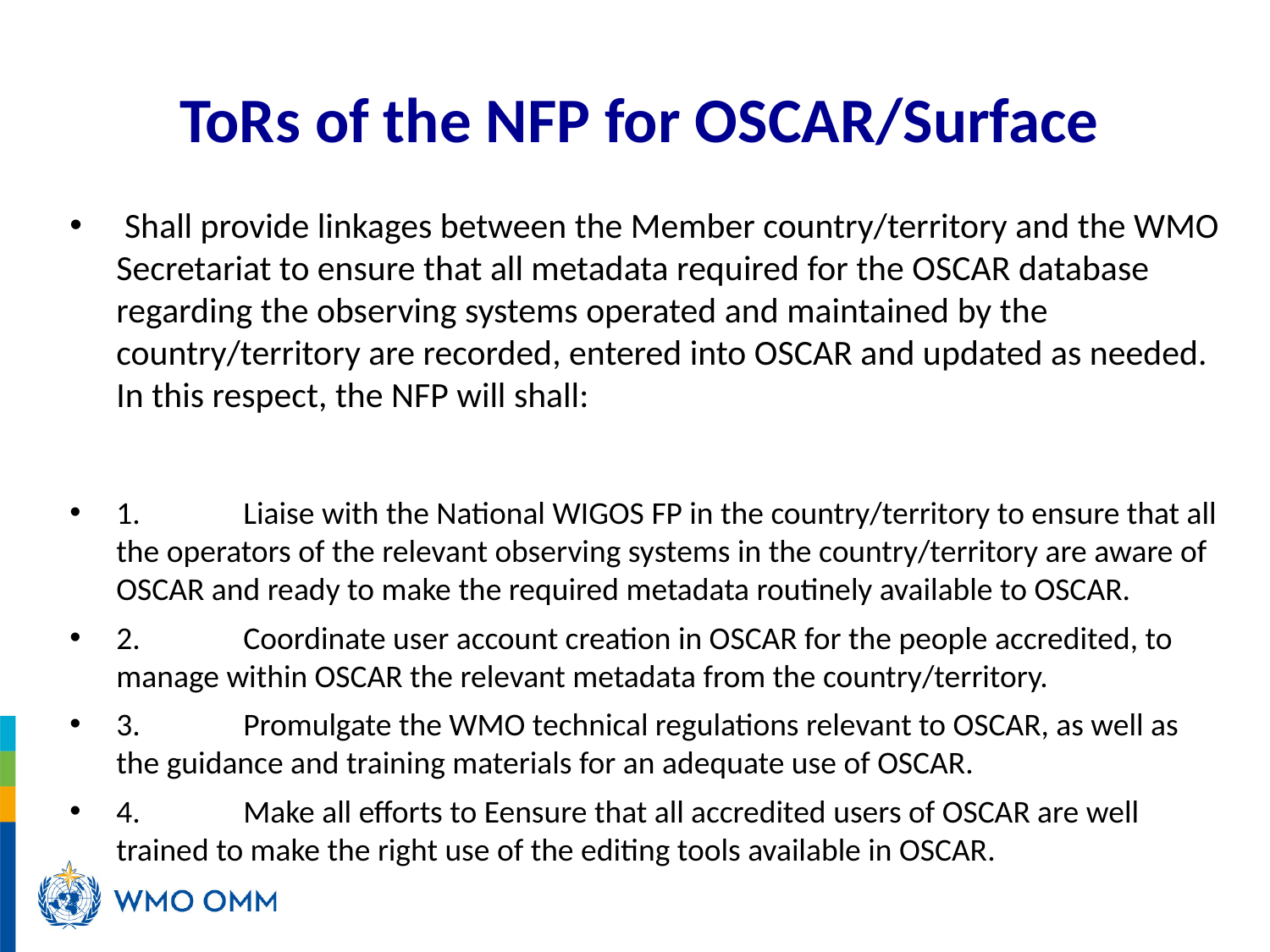

# ToRs of the NFP for OSCAR/Surface
 Shall provide linkages between the Member country/territory and the WMO Secretariat to ensure that all metadata required for the OSCAR database regarding the observing systems operated and maintained by the country/territory are recorded, entered into OSCAR and updated as needed. In this respect, the NFP will shall:

1.	Liaise with the National WIGOS FP in the country/territory to ensure that all the operators of the relevant observing systems in the country/territory are aware of OSCAR and ready to make the required metadata routinely available to OSCAR.
2.	Coordinate user account creation in OSCAR for the people accredited, to manage within OSCAR the relevant metadata from the country/territory.
3.	Promulgate the WMO technical regulations relevant to OSCAR, as well as the guidance and training materials for an adequate use of OSCAR.
4.	Make all efforts to Eensure that all accredited users of OSCAR are well trained to make the right use of the editing tools available in OSCAR.